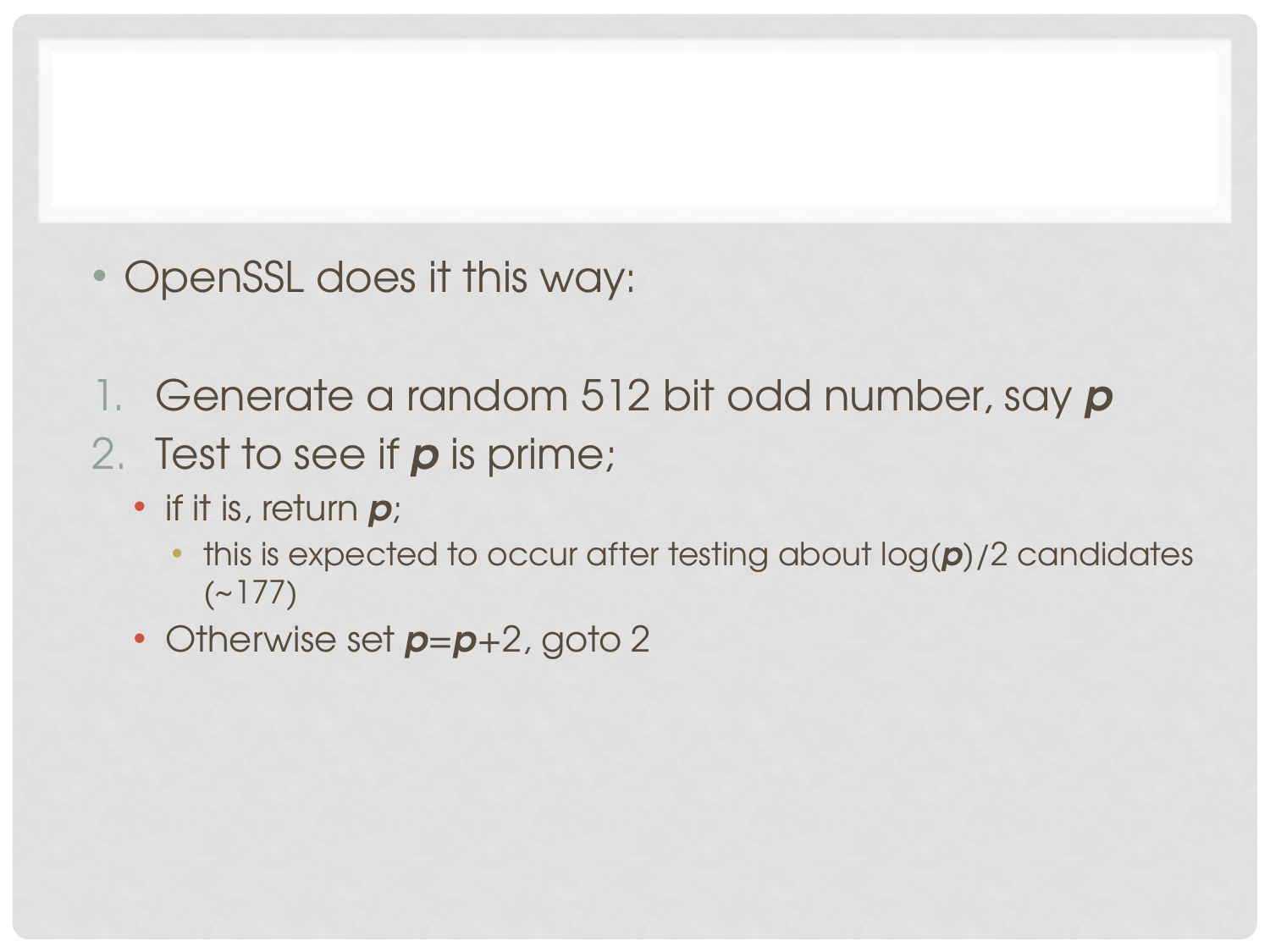

#
OpenSSL does it this way:

Generate a random 512 bit odd number, say p
Test to see if p is prime;
if it is, return p;
this is expected to occur after testing about log(p)/2 candidates (~177)
Otherwise set p=p+2, goto 2